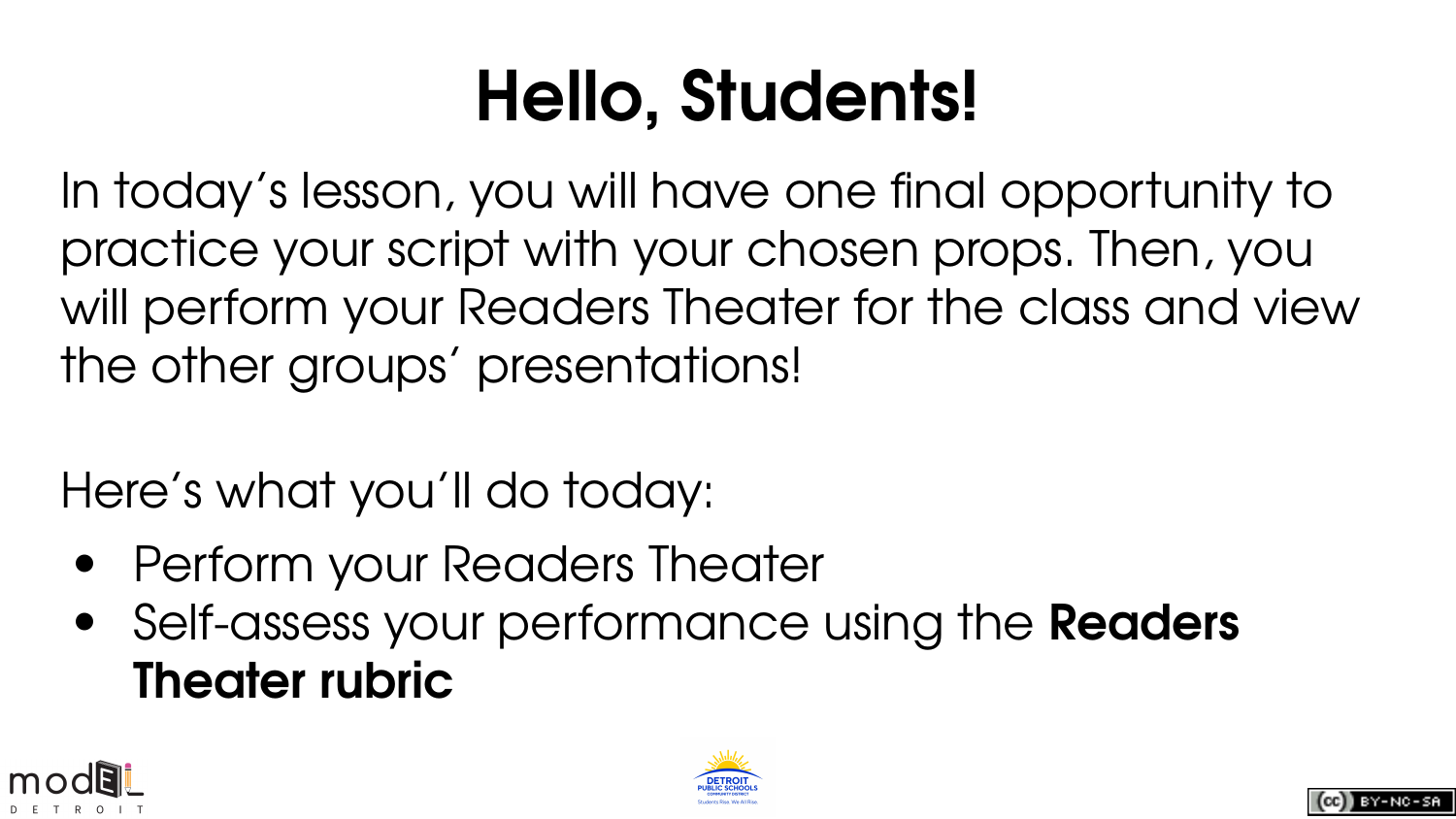

# Hello, Students!
In today’s lesson, you will have one final opportunity to practice your script with your chosen props. Then, you will perform your Readers Theater for the class and view the other groups’ presentations!

Here’s what you’ll do today:
Perform your Readers Theater
Self-assess your performance using the Readers Theater rubric